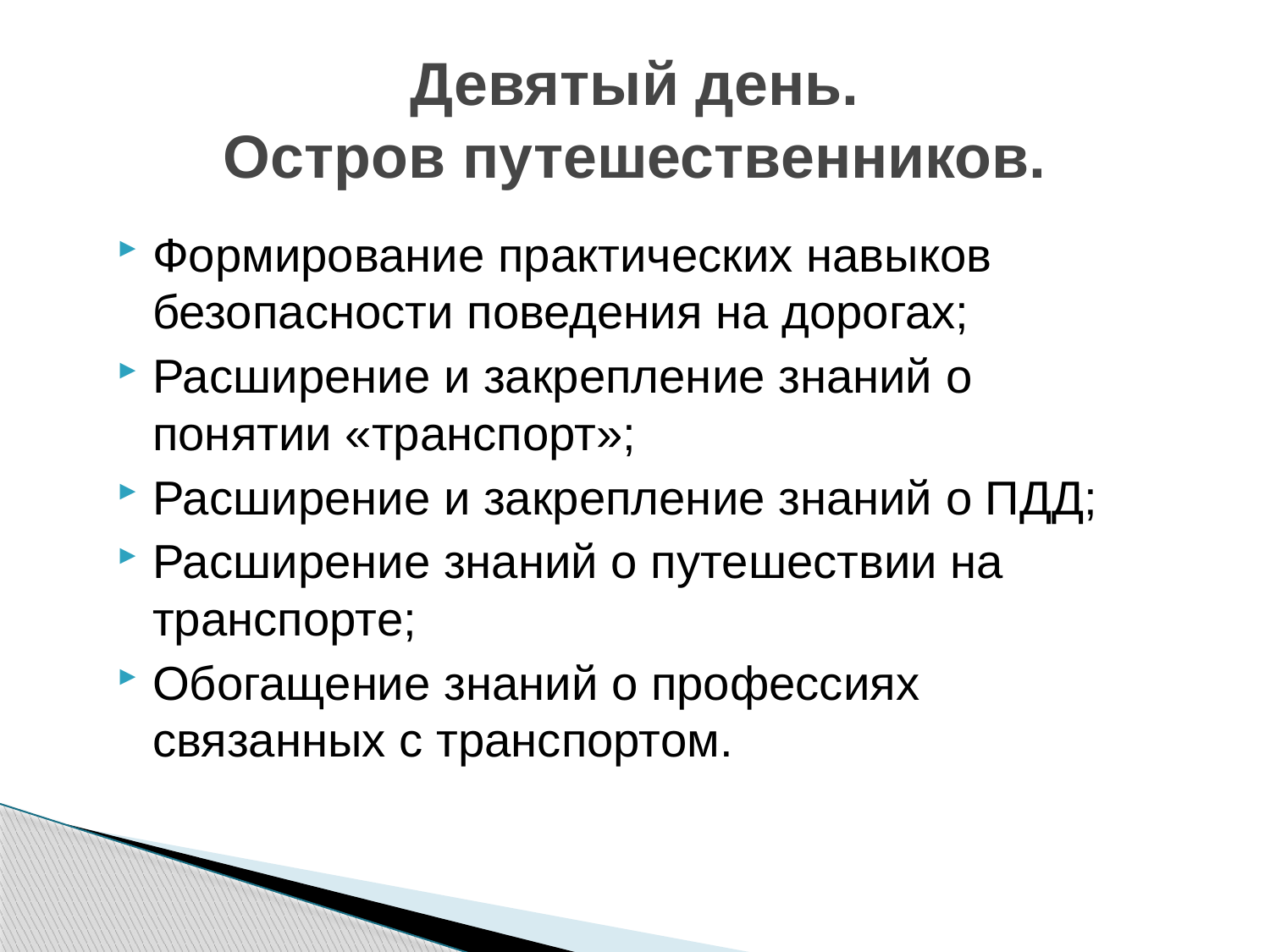

# Девятый день. Остров путешественников.
Формирование практических навыков безопасности поведения на дорогах;
Расширение и закрепление знаний о понятии «транспорт»;
Расширение и закрепление знаний о ПДД;
Расширение знаний о путешествии на транспорте;
Обогащение знаний о профессиях связанных с транспортом.